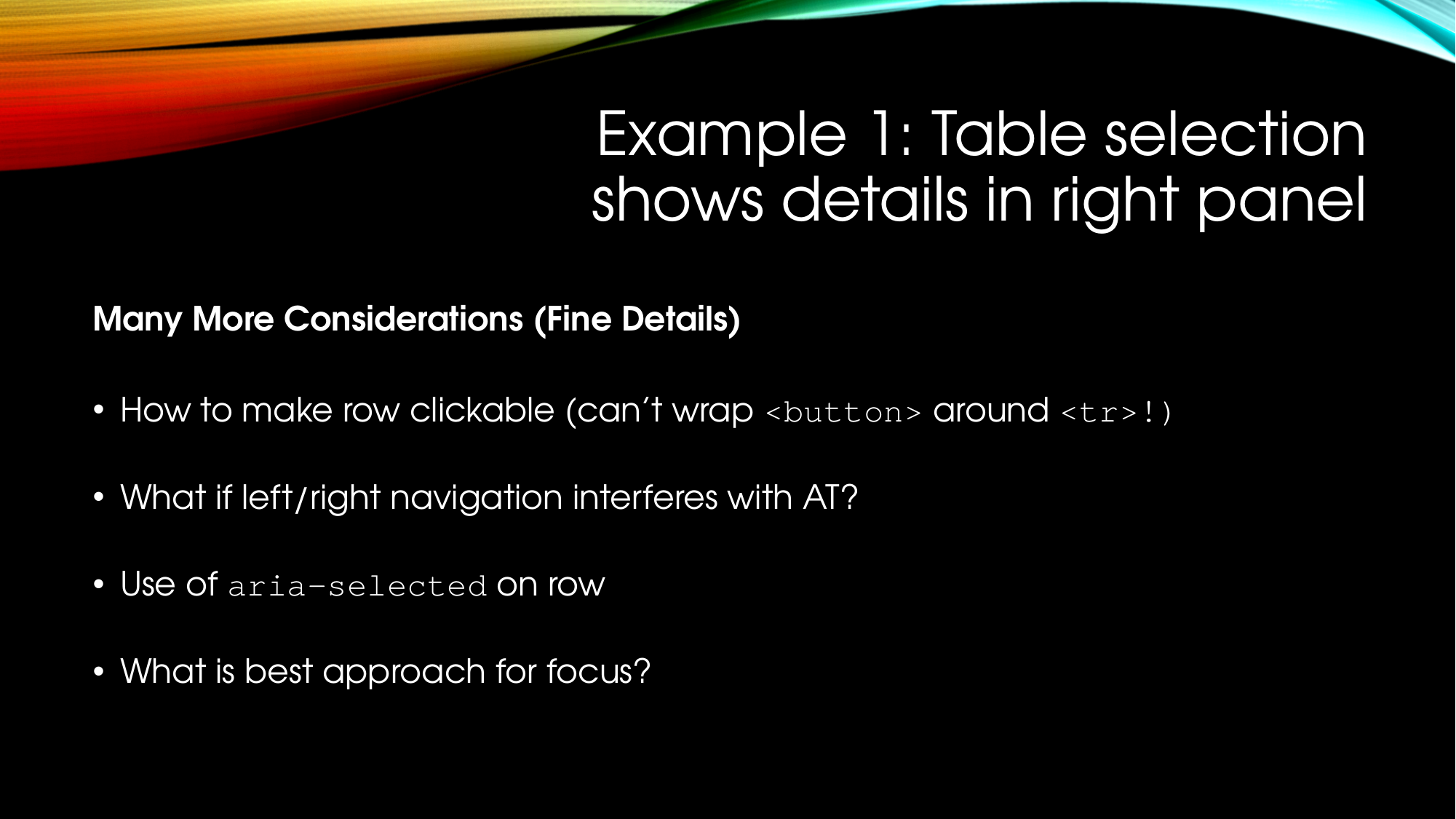

# Example 1: Table selection shows details in right panel
Many More Considerations (Fine Details)
How to make row clickable (can’t wrap <button> around <tr>!)
What if left/right navigation interferes with AT?
Use of aria-selected on row
What is best approach for focus?